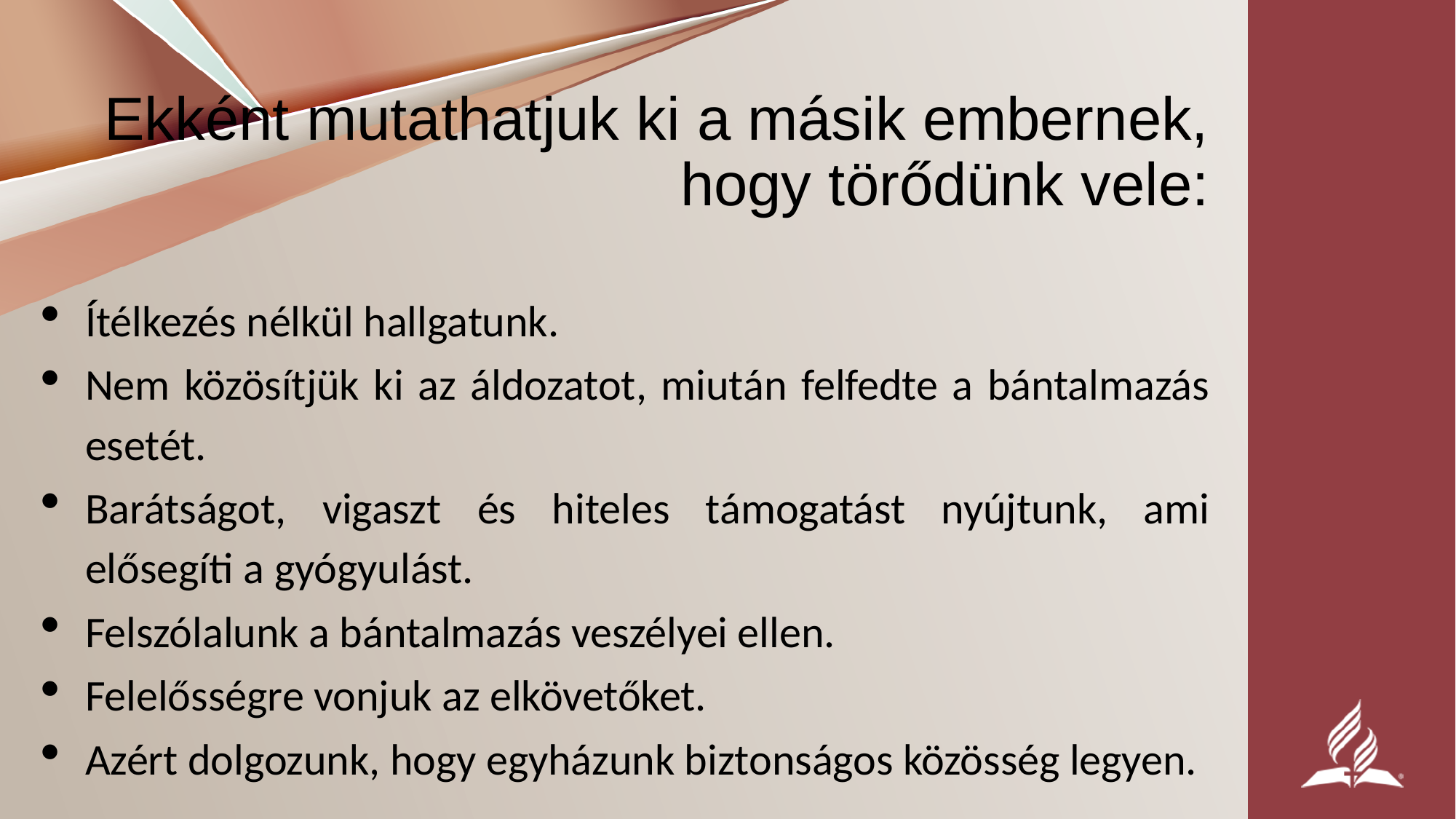

# Ekként mutathatjuk ki a másik embernek, hogy törődünk vele:
Ítélkezés nélkül hallgatunk.
Nem közösítjük ki az áldozatot, miután felfedte a bántalmazás esetét.
Barátságot, vigaszt és hiteles támogatást nyújtunk, ami elősegíti a gyógyulást.
Felszólalunk a bántalmazás veszélyei ellen.
Felelősségre vonjuk az elkövetőket.
Azért dolgozunk, hogy egyházunk biztonságos közösség legyen.